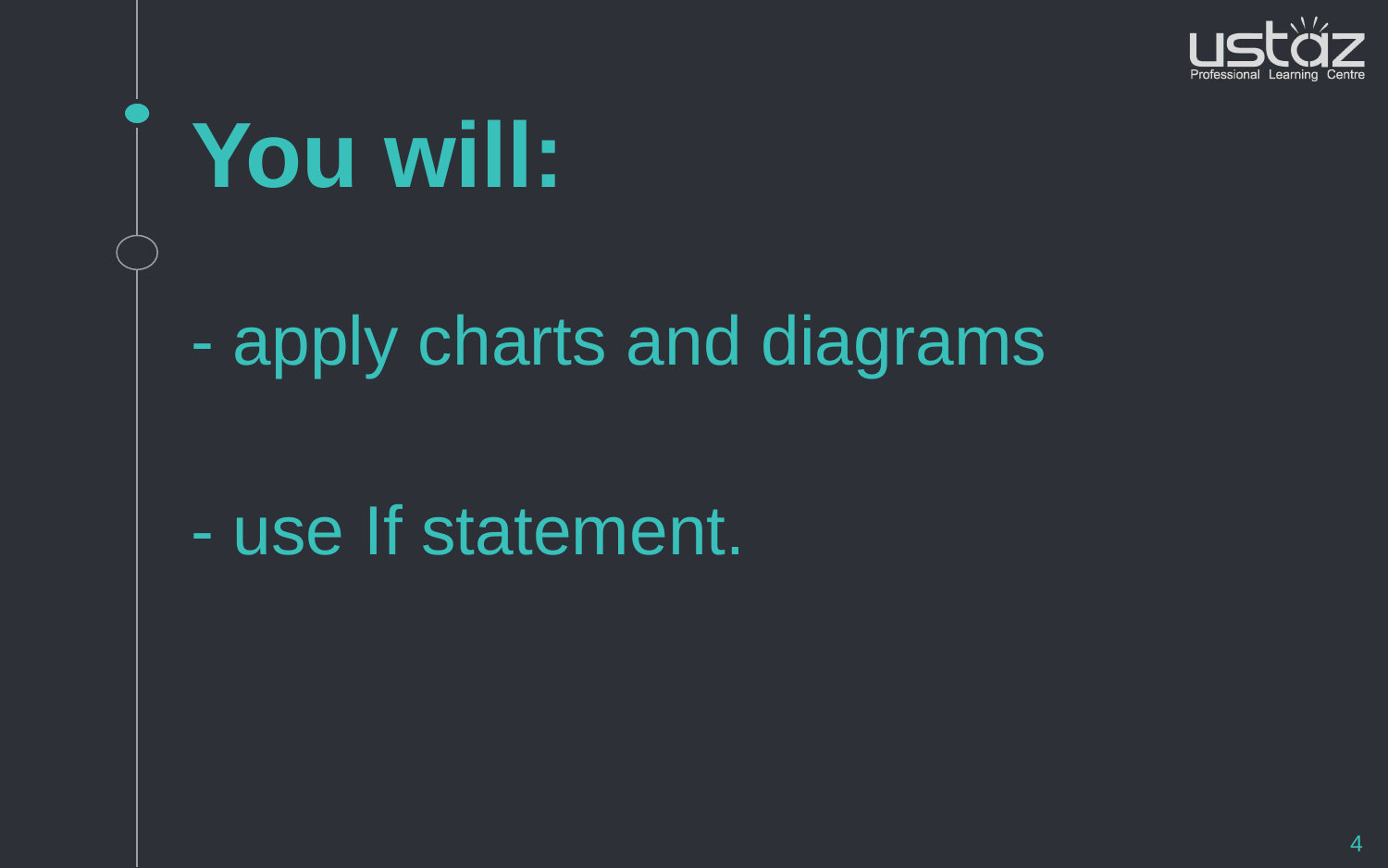

# You will:
- apply charts and diagrams

- use If statement.

4